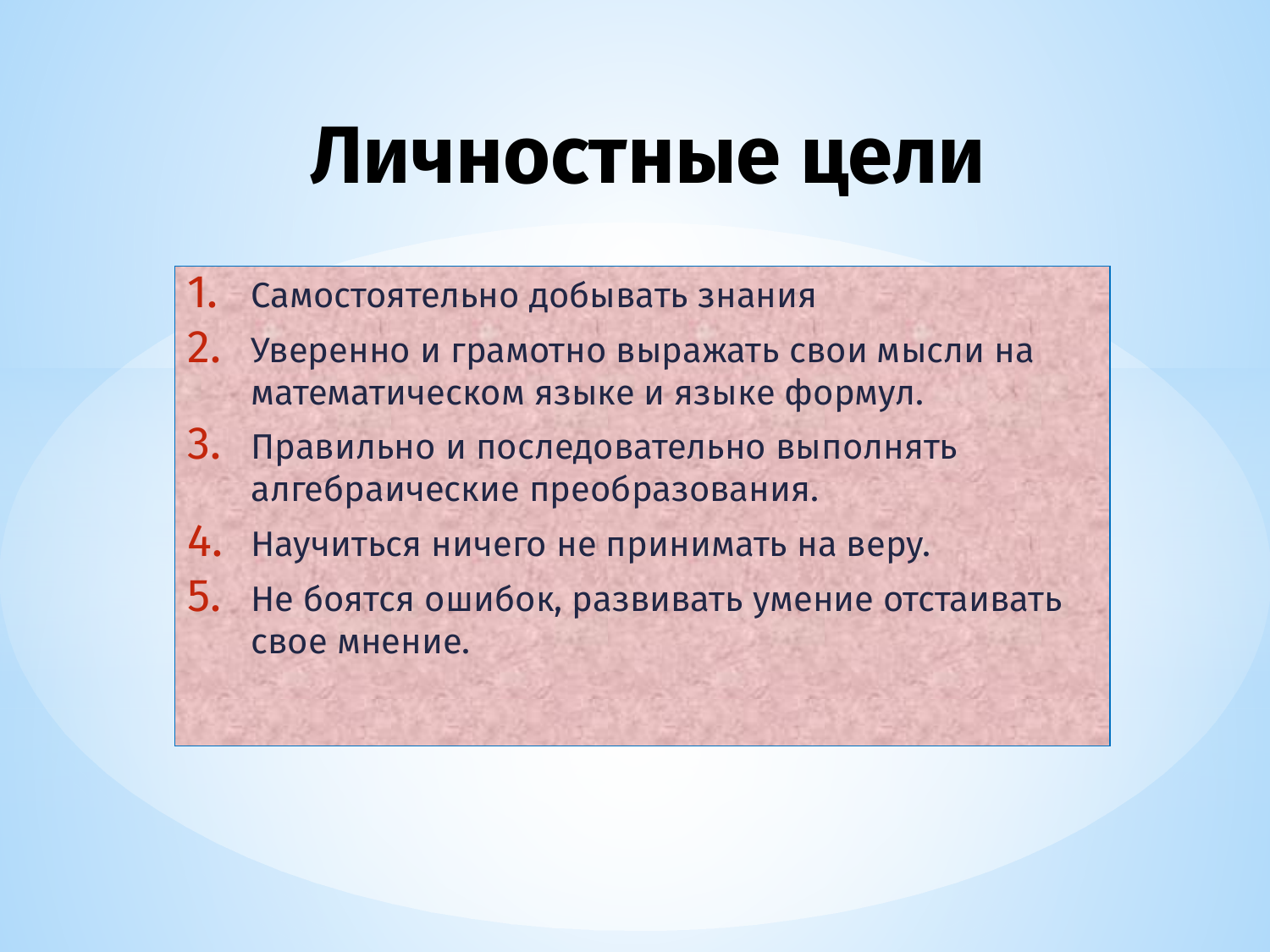

# Личностные цели
Самостоятельно добывать знания
Уверенно и грамотно выражать свои мысли на математическом языке и языке формул.
Правильно и последовательно выполнять алгебраические преобразования.
Научиться ничего не принимать на веру.
Не боятся ошибок, развивать умение отстаивать свое мнение.